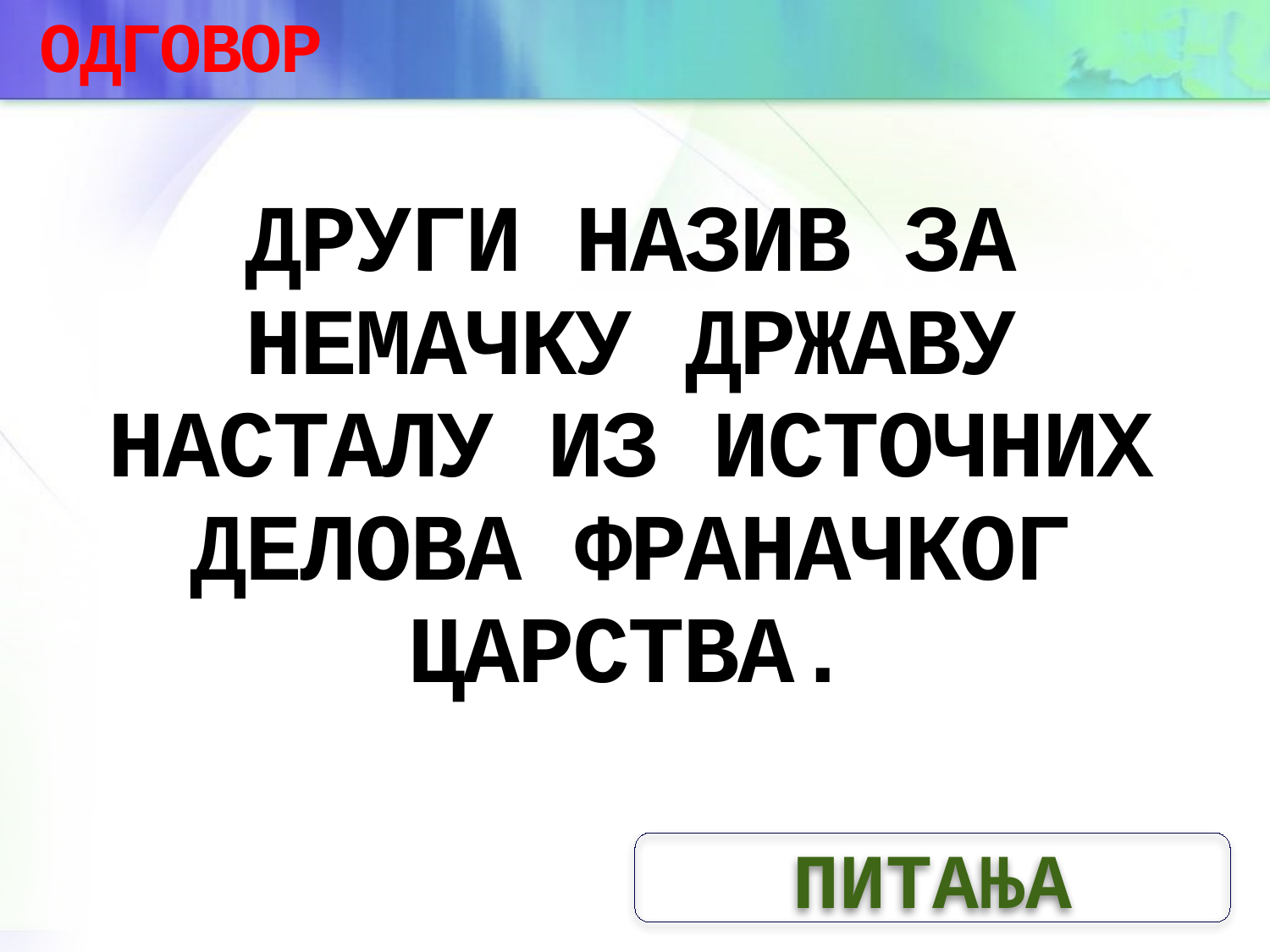

ОДГОВОР
# ДРУГИ НАЗИВ ЗА НЕМАЧКУ ДРЖАВУ НАСТАЛУ ИЗ ИСТОЧНИХ ДЕЛОВА ФРАНАЧКОГ ЦАРСТВА.
ПИТАЊА